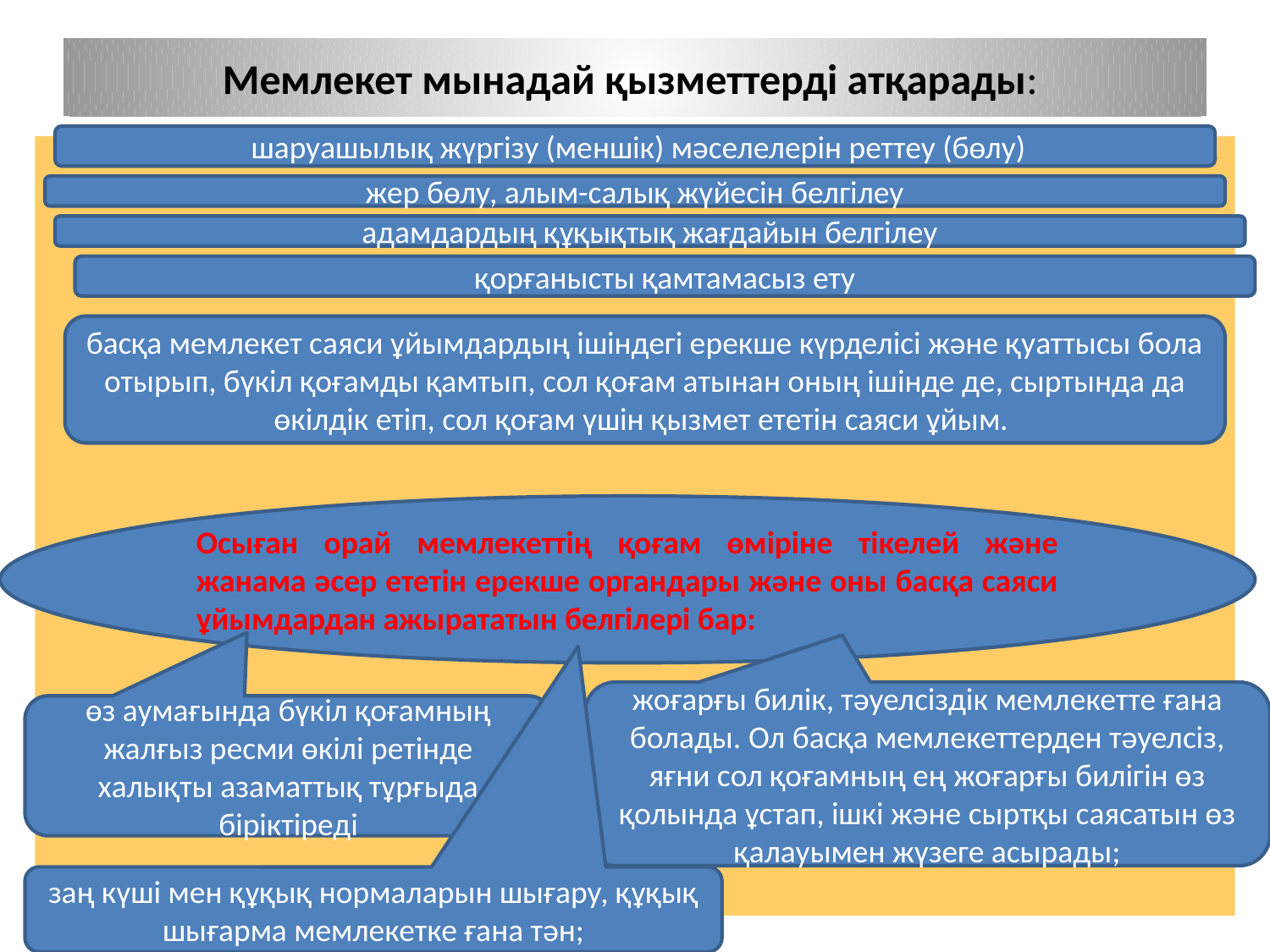

# Мемлекет мынадай қызметтерді атқарады:
 шаруашылық жүргізу (меншік) мәселелерін реттеу (бөлу)

жер бөлу, алым-салық жүйесін белгілеу
адамдардың құқықтық жағдайын белгілеу
қорғанысты қамтамасыз ету
басқа мемлекет саяси ұйымдардың ішіндегі ерекше күрделісі және қуаттысы бола отырып, бүкіл қоғамды қамтып, сол қоғам атынан оның ішінде де, сыртында да өкілдік етіп, сол қоғам үшін қызмет ететін саяси ұйым.
Осыған орай мемлекеттің қоғам өміріне тікелей және жанама әсер ететін ерекше органдары және оны басқа саяси ұйымдардан ажырататын белгілері бар:
жоғарғы билік, тәуелсіздік мемлекетте ғана болады. Ол басқа мемлекеттерден тәуелсіз, яғни сол қоғамның ең жоғарғы билігін өз қолында ұстап, ішкі және сыртқы саясатын өз қалауымен жүзеге асырады;
өз аумағында бүкіл қоғамның жалғыз ресми өкілі ретінде халықты азаматтық тұрғыда біріктіреді
заң күші мен құқық нормаларын шығару, құқық шығарма мемлекетке ғана тән;